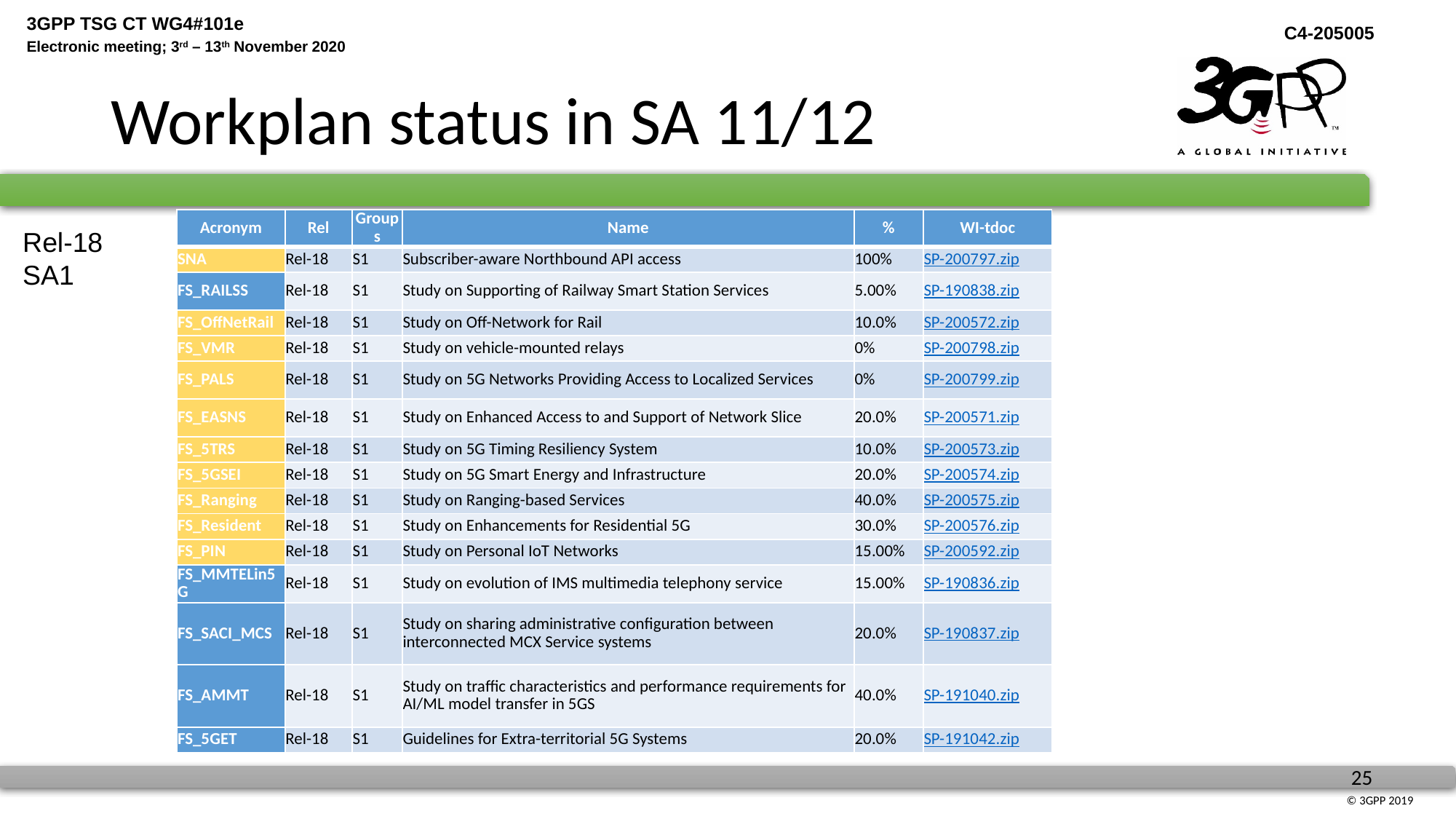

# Workplan status in SA 11/12
| Acronym | Rel | Groups | Name | % | WI-tdoc |
| --- | --- | --- | --- | --- | --- |
| SNA | Rel-18 | S1 | Subscriber-aware Northbound API access | 100% | SP-200797.zip |
| FS\_RAILSS | Rel-18 | S1 | Study on Supporting of Railway Smart Station Services | 5.00% | SP-190838.zip |
| FS\_OffNetRail | Rel-18 | S1 | Study on Off-Network for Rail | 10.0% | SP-200572.zip |
| FS\_VMR | Rel-18 | S1 | Study on vehicle-mounted relays | 0% | SP-200798.zip |
| FS\_PALS | Rel-18 | S1 | Study on 5G Networks Providing Access to Localized Services | 0% | SP-200799.zip |
| FS\_EASNS | Rel-18 | S1 | Study on Enhanced Access to and Support of Network Slice | 20.0% | SP-200571.zip |
| FS\_5TRS | Rel-18 | S1 | Study on 5G Timing Resiliency System | 10.0% | SP-200573.zip |
| FS\_5GSEI | Rel-18 | S1 | Study on 5G Smart Energy and Infrastructure | 20.0% | SP-200574.zip |
| FS\_Ranging | Rel-18 | S1 | Study on Ranging-based Services | 40.0% | SP-200575.zip |
| FS\_Resident | Rel-18 | S1 | Study on Enhancements for Residential 5G | 30.0% | SP-200576.zip |
| FS\_PIN | Rel-18 | S1 | Study on Personal IoT Networks | 15.00% | SP-200592.zip |
| FS\_MMTELin5G | Rel-18 | S1 | Study on evolution of IMS multimedia telephony service | 15.00% | SP-190836.zip |
| FS\_SACI\_MCS | Rel-18 | S1 | Study on sharing administrative configuration between interconnected MCX Service systems | 20.0% | SP-190837.zip |
| FS\_AMMT | Rel-18 | S1 | Study on traffic characteristics and performance requirements for AI/ML model transfer in 5GS | 40.0% | SP-191040.zip |
| FS\_5GET | Rel-18 | S1 | Guidelines for Extra-territorial 5G Systems | 20.0% | SP-191042.zip |
Rel-18
SA1